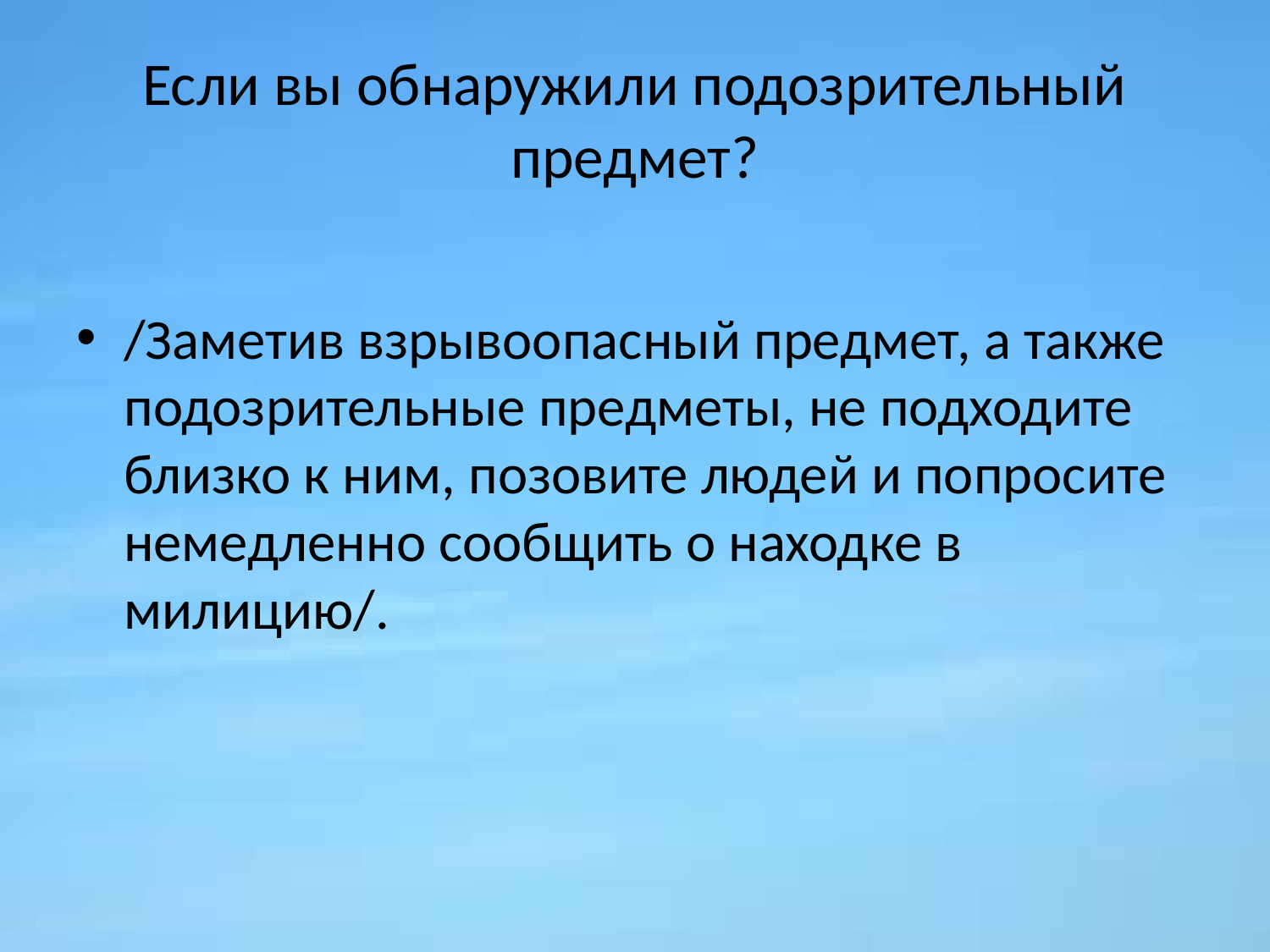

# Если вы обнаружили подозрительный предмет?
/Заметив взрывоопасный предмет, а также подозрительные предметы, не подходите близко к ним, позовите людей и попросите немедленно сообщить о находке в милицию/.